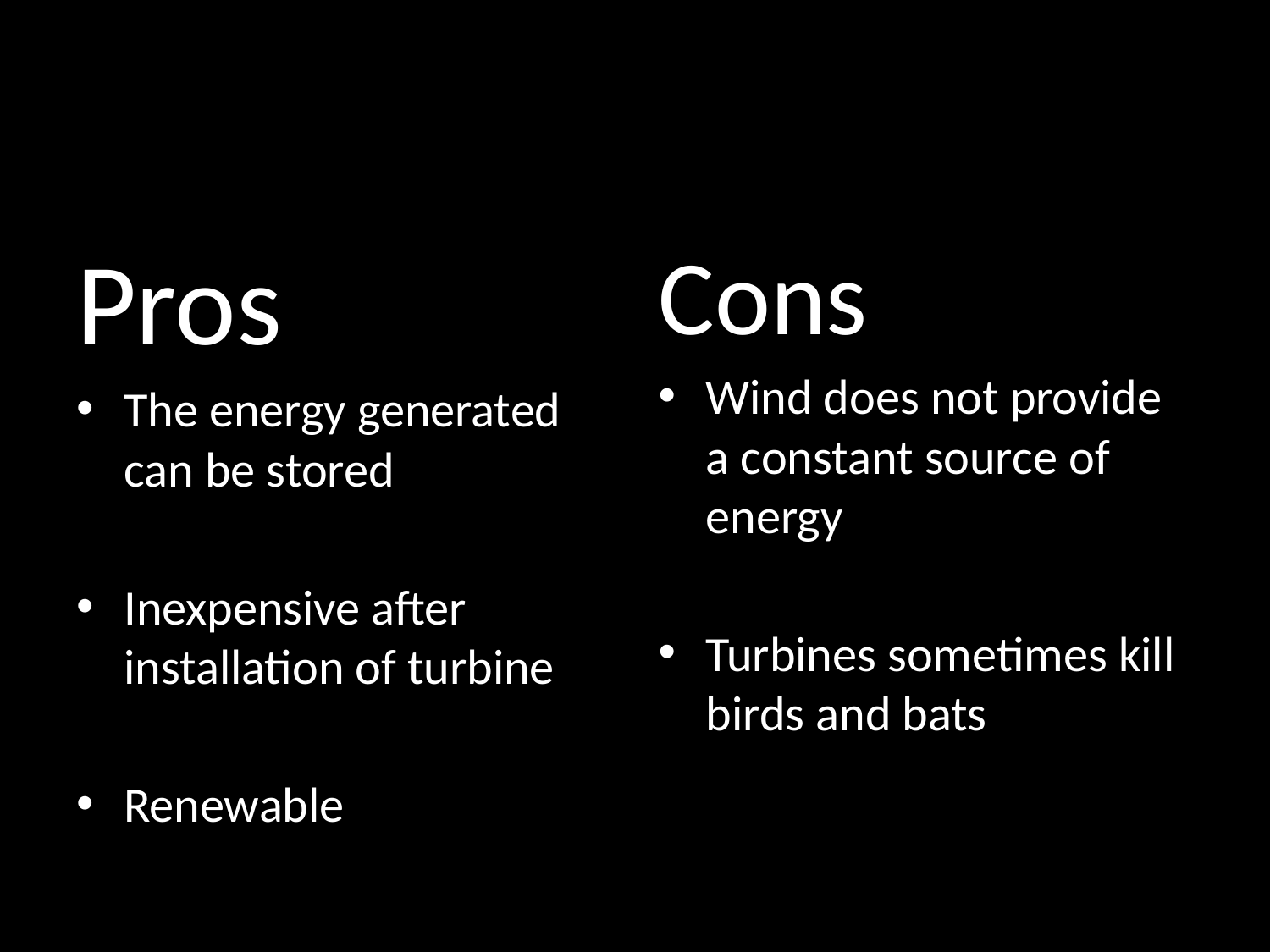

#
Pros
The energy generated can be stored

Inexpensive after installation of turbine

Renewable
Cons
Wind does not provide a constant source of energy

Turbines sometimes kill birds and bats